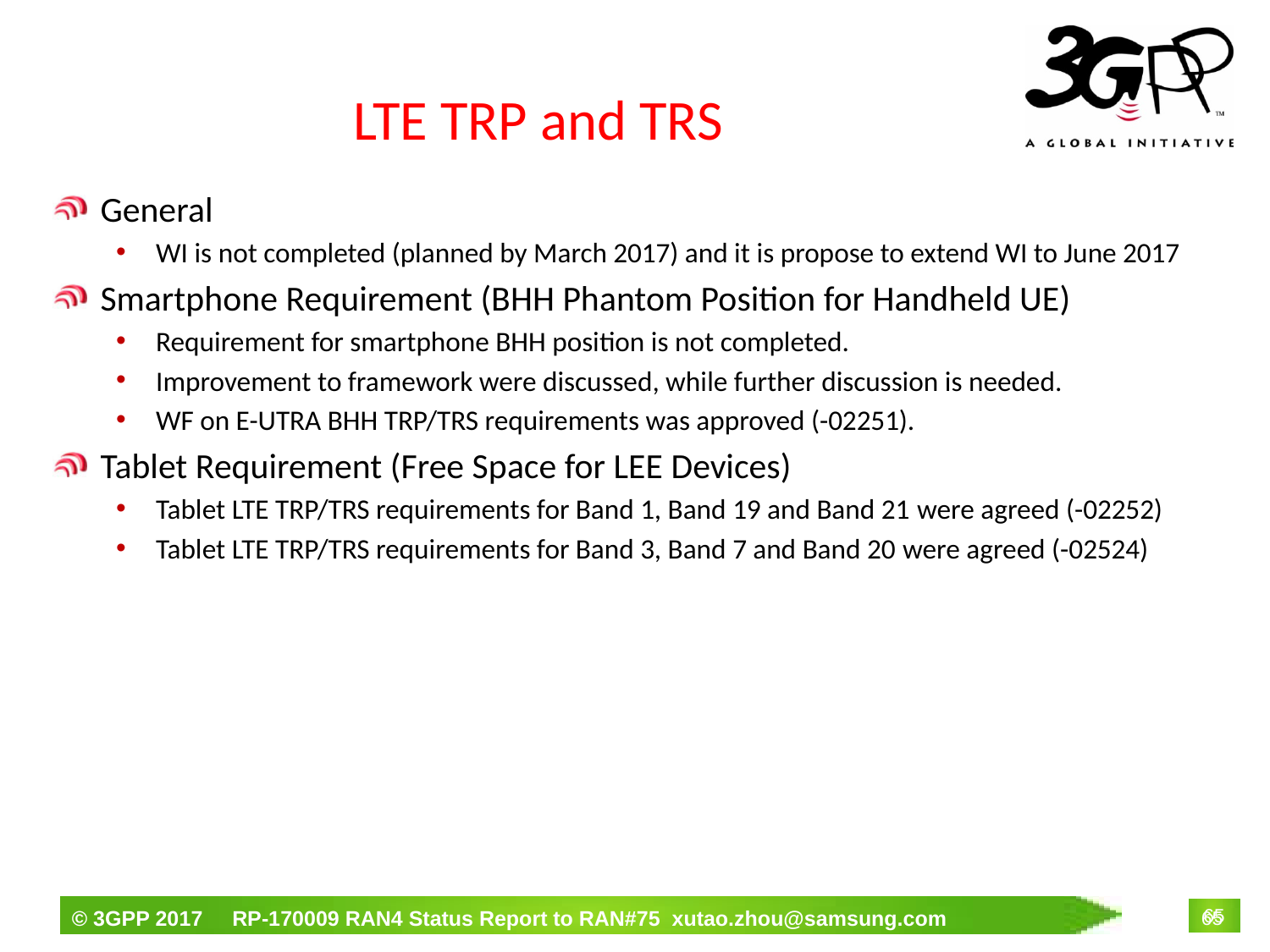

# LTE TRP and TRS
General
WI is not completed (planned by March 2017) and it is propose to extend WI to June 2017
Smartphone Requirement (BHH Phantom Position for Handheld UE)
Requirement for smartphone BHH position is not completed.
Improvement to framework were discussed, while further discussion is needed.
WF on E-UTRA BHH TRP/TRS requirements was approved (-02251).
Tablet Requirement (Free Space for LEE Devices)
Tablet LTE TRP/TRS requirements for Band 1, Band 19 and Band 21 were agreed (-02252)
Tablet LTE TRP/TRS requirements for Band 3, Band 7 and Band 20 were agreed (-02524)

65